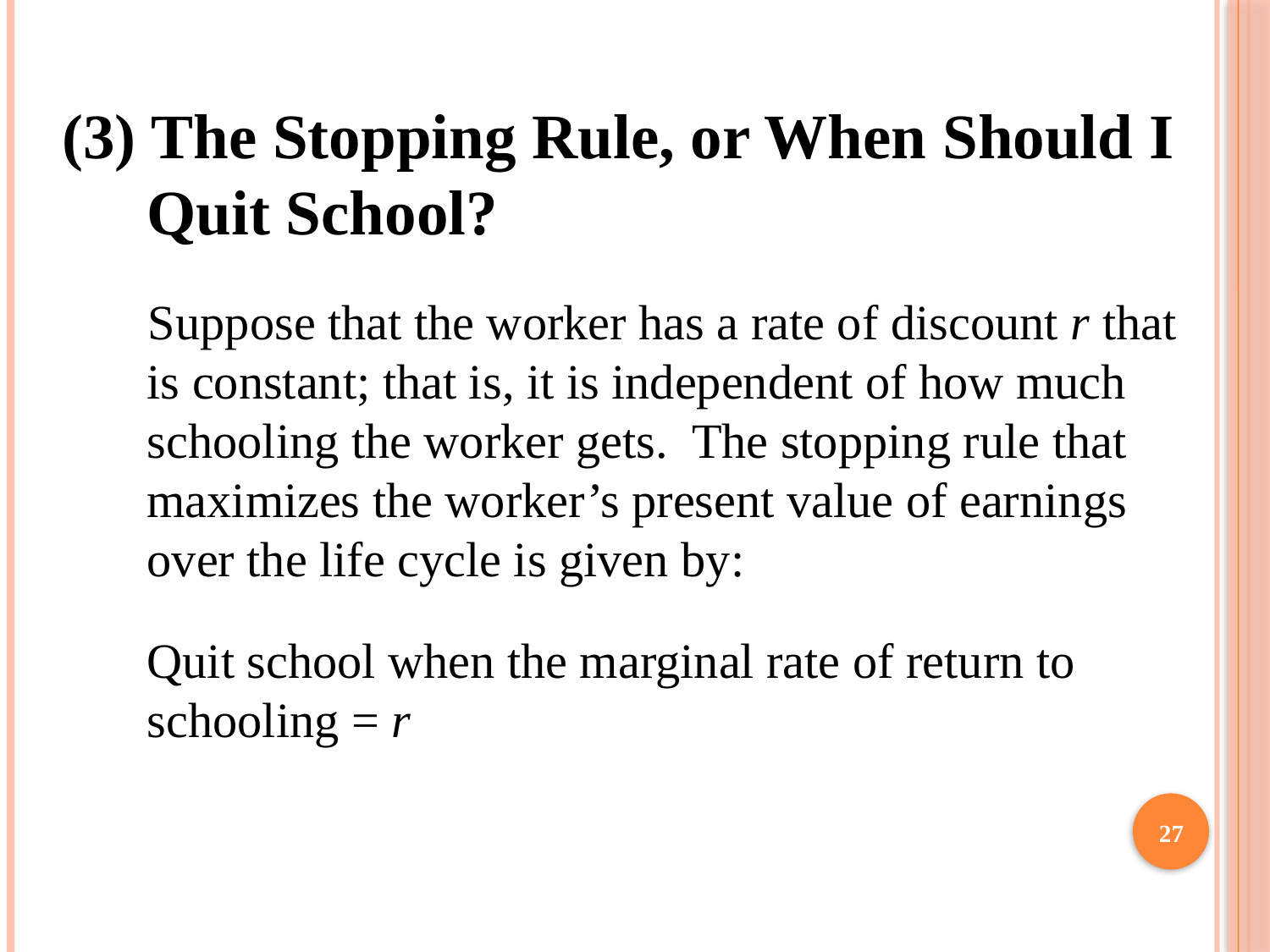

(3) The Stopping Rule, or When Should I Quit School?
       Suppose that the worker has a rate of discount r that is constant; that is, it is independent of how much schooling the worker gets.  The stopping rule that maximizes the worker’s present value of earnings over the life cycle is given by:
	Quit school when the marginal rate of return to schooling = r
27